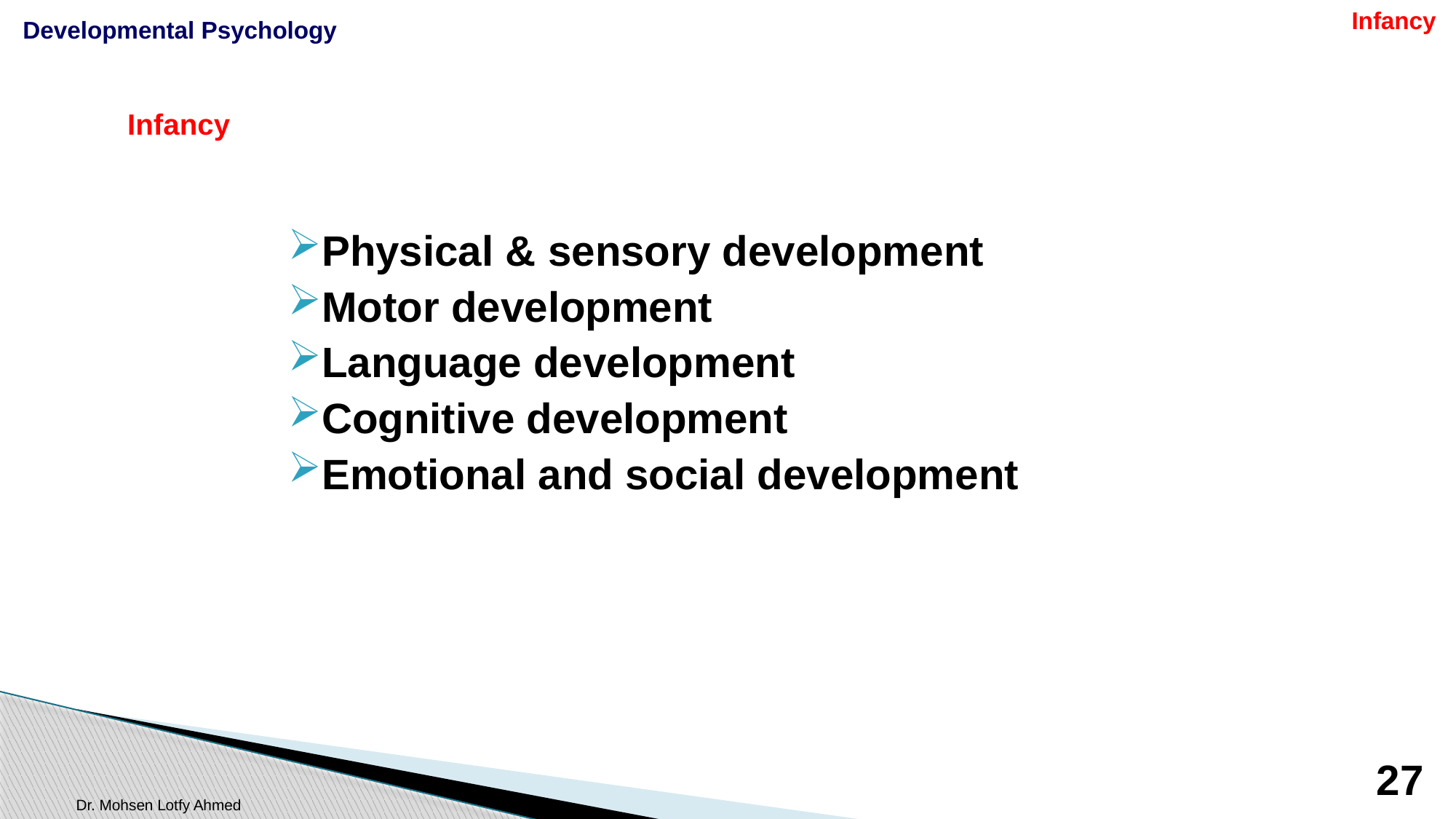

Infancy
Developmental Psychology
# Infancy
Physical & sensory development
Motor development
Language development
Cognitive development
Emotional and social development
27
Dr. Mohsen Lotfy Ahmed